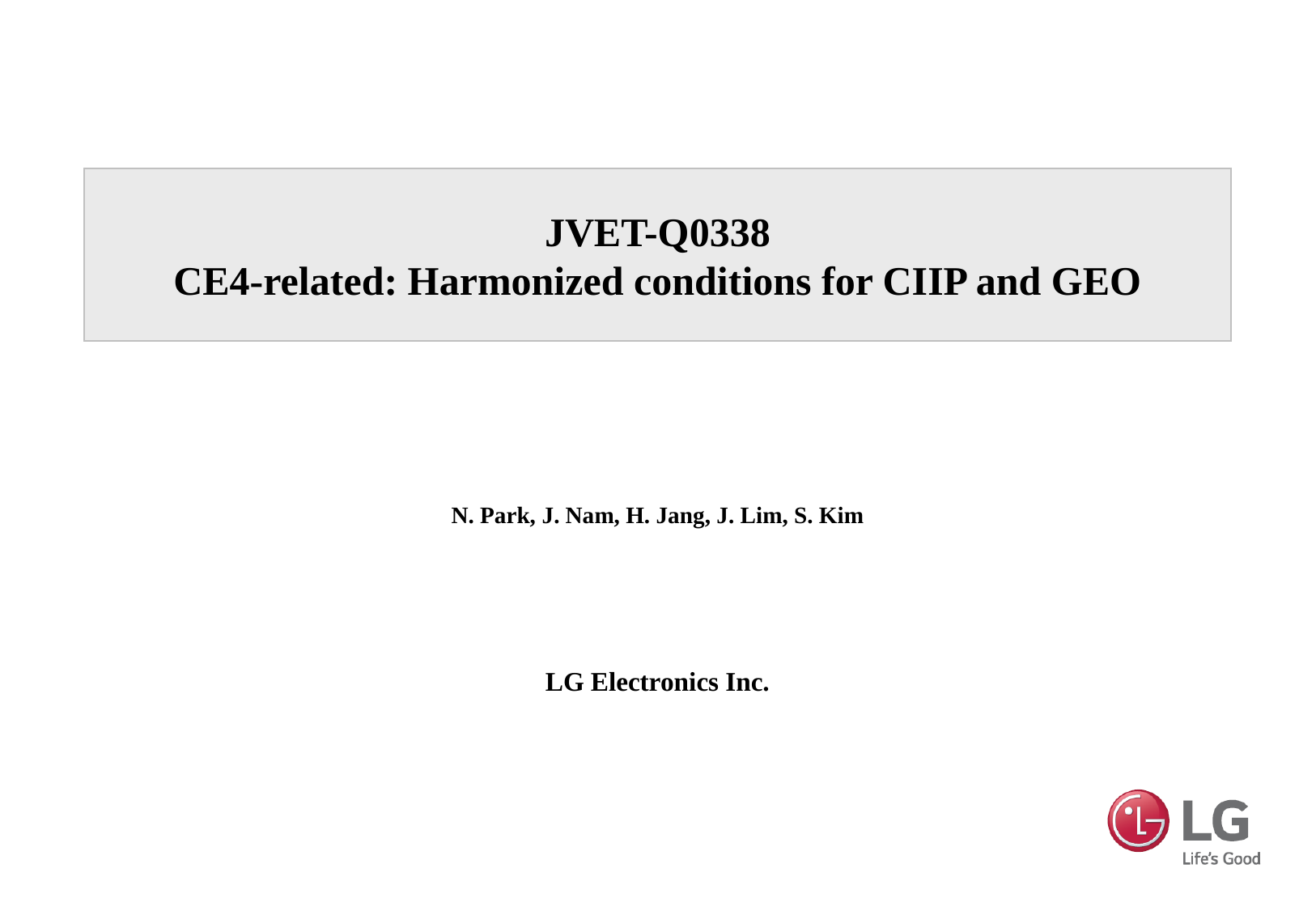

# JVET-Q0338 CE4-related: Harmonized conditions for CIIP and GEO
N. Park, J. Nam, H. Jang, J. Lim, S. Kim